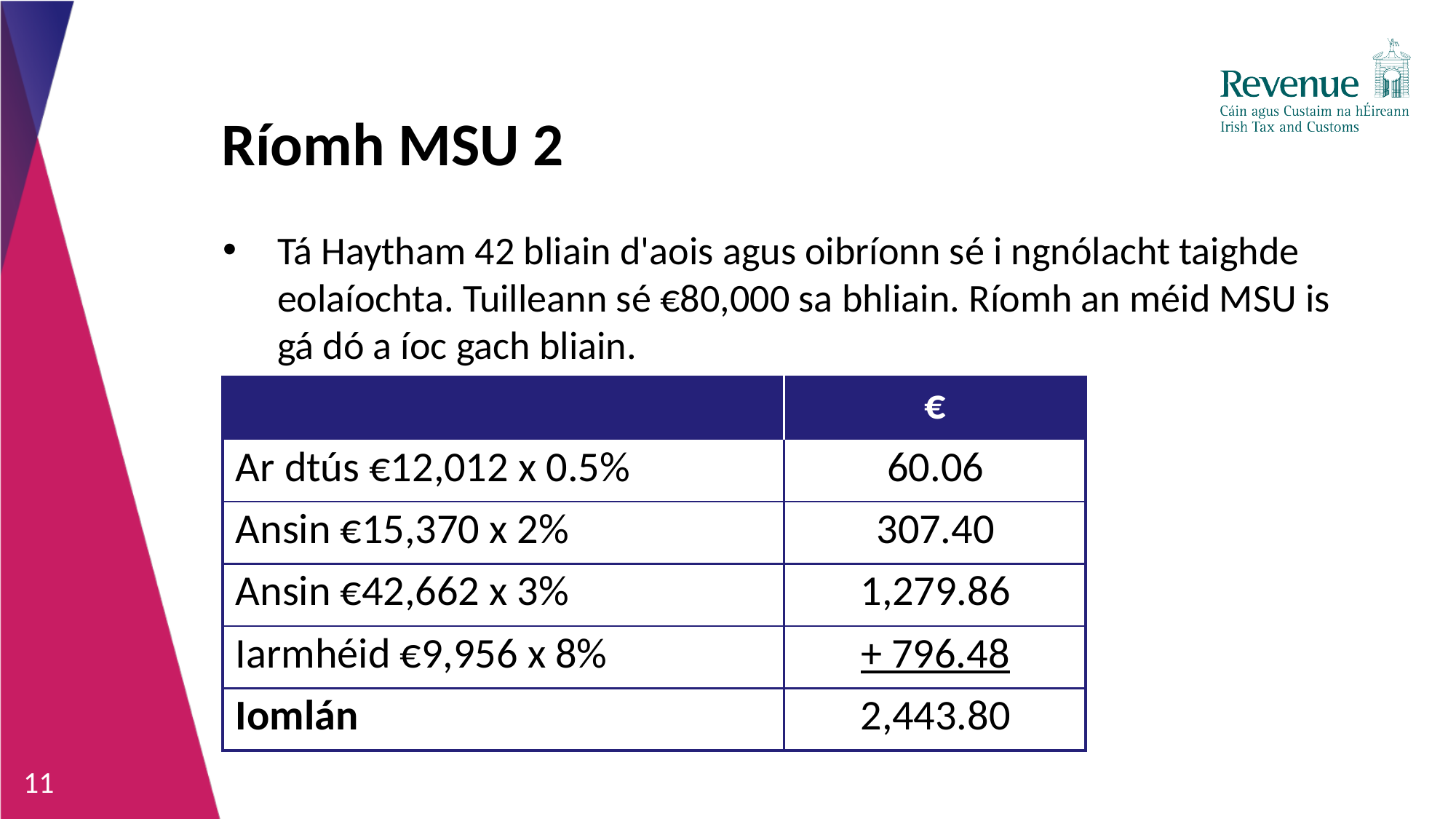

# Ríomh MSU 2
Tá Haytham 42 bliain d'aois agus oibríonn sé i ngnólacht taighde eolaíochta. Tuilleann sé €80,000 sa bhliain. Ríomh an méid MSU is gá dó a íoc gach bliain.
|  | € |
| --- | --- |
| Ar dtús €12,012 x 0.5% | 60.06 |
| Ansin €15,370 x 2% | 307.40 |
| Ansin €42,662 x 3% | 1,279.86 |
| Iarmhéid €9,956 x 8% | + 796.48 |
| Iomlán | 2,443.80 |
11